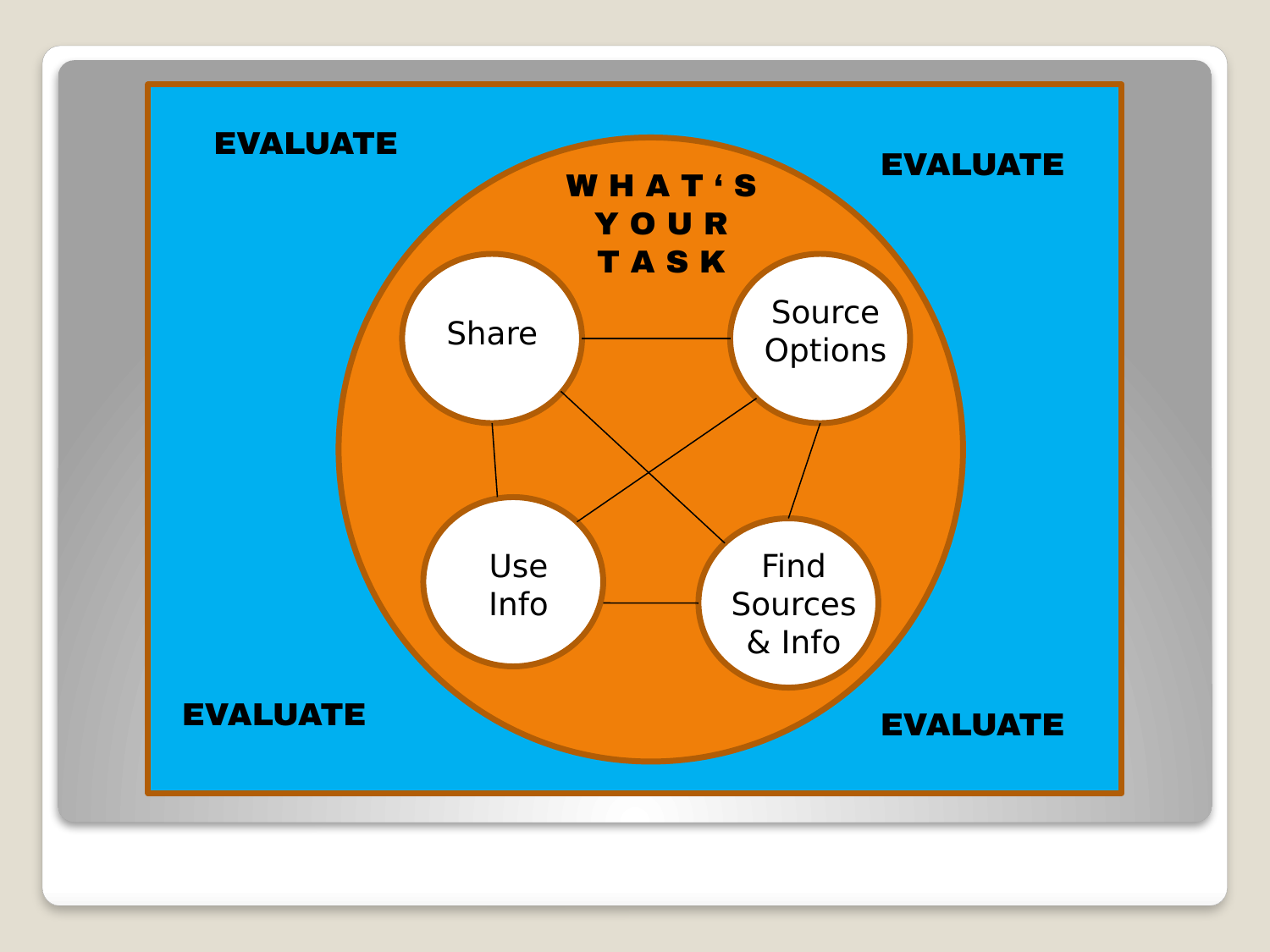

EVALUATE

EVALUATE
W H A T ‘ S
Y O U R
T A S K

Source Options
Share

Use Info
Find Sources & Info
EVALUATE
EVALUATE